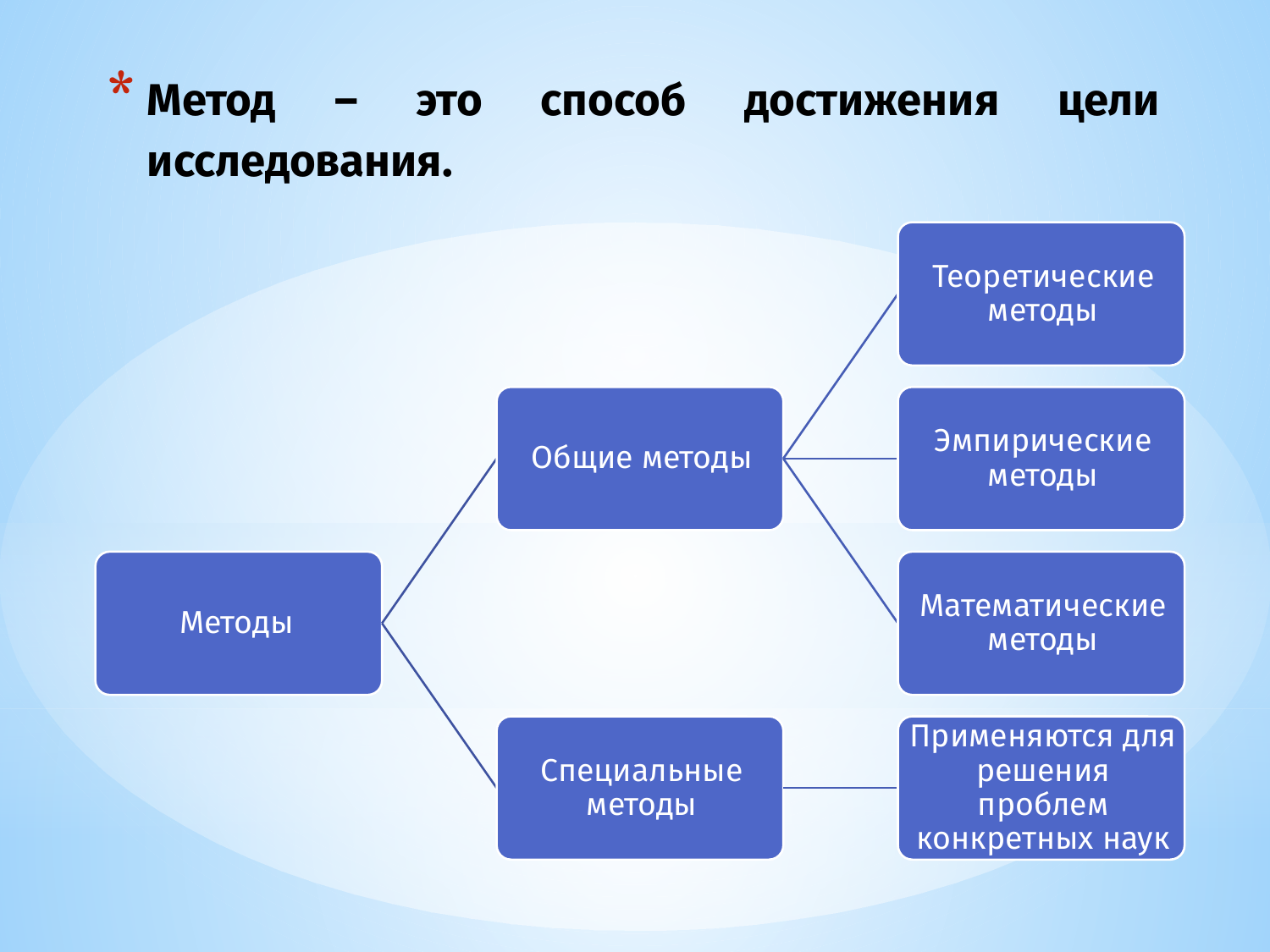

# Метод – это способ достижения цели исследования.
Методы

Общие методы

Теоретические методы

Эмпирические методы

Математические методы

Специальные методы

Применяются для решения проблем конкретных наук